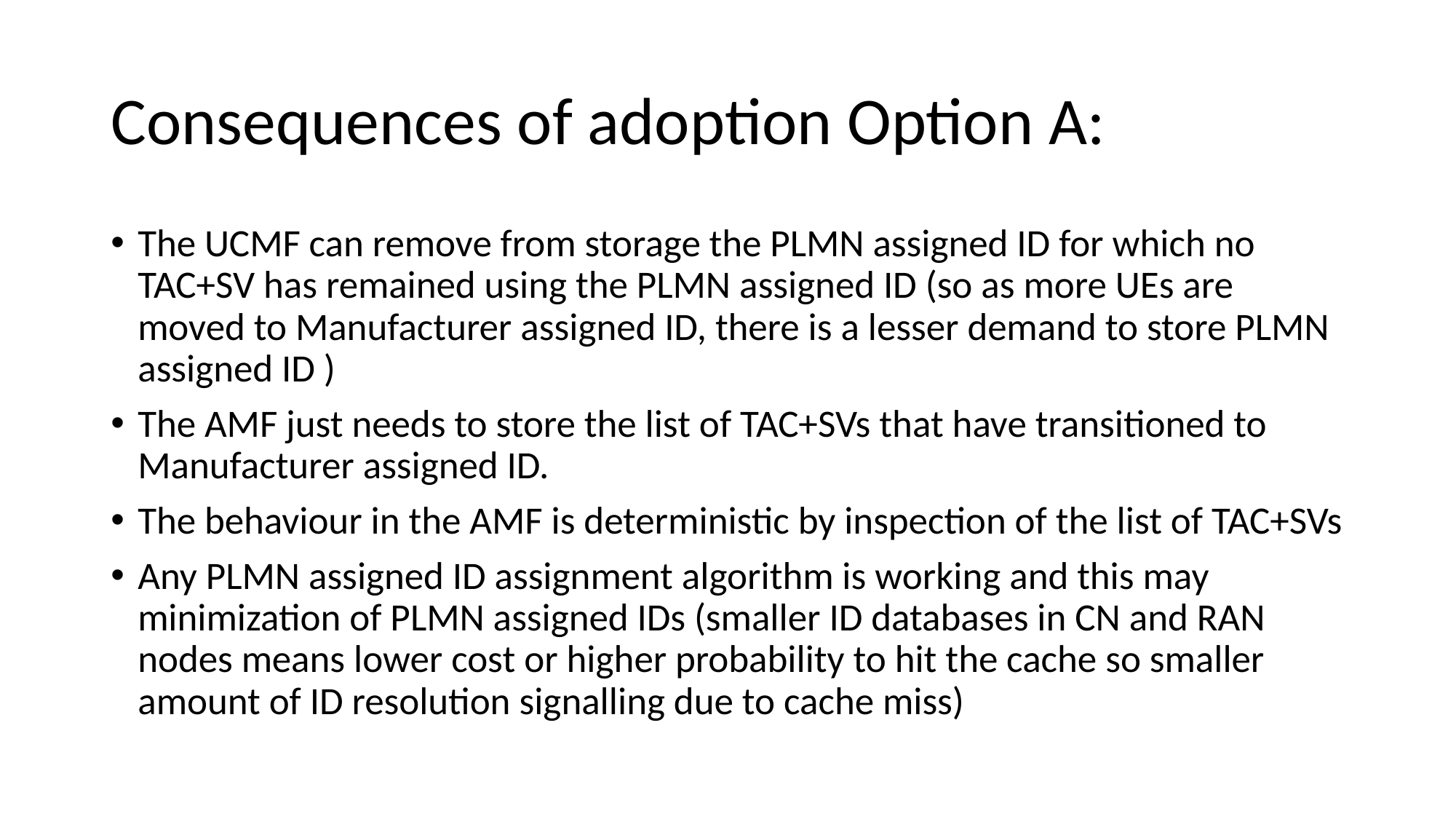

# Consequences of adoption Option A:
The UCMF can remove from storage the PLMN assigned ID for which no TAC+SV has remained using the PLMN assigned ID (so as more UEs are moved to Manufacturer assigned ID, there is a lesser demand to store PLMN assigned ID )
The AMF just needs to store the list of TAC+SVs that have transitioned to Manufacturer assigned ID.
The behaviour in the AMF is deterministic by inspection of the list of TAC+SVs
Any PLMN assigned ID assignment algorithm is working and this may minimization of PLMN assigned IDs (smaller ID databases in CN and RAN nodes means lower cost or higher probability to hit the cache so smaller amount of ID resolution signalling due to cache miss)